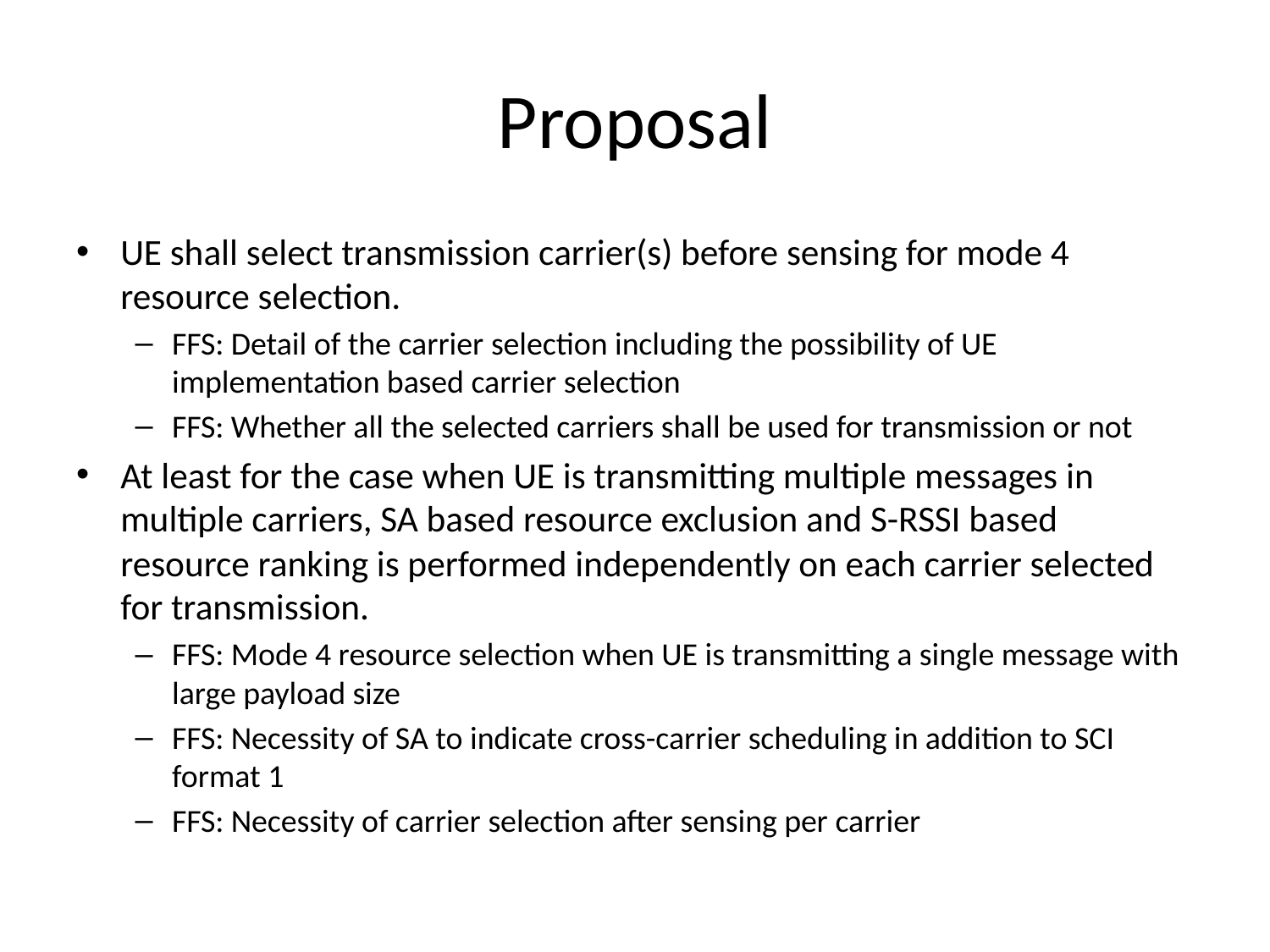

# Proposal
UE shall select transmission carrier(s) before sensing for mode 4 resource selection.
FFS: Detail of the carrier selection including the possibility of UE implementation based carrier selection
FFS: Whether all the selected carriers shall be used for transmission or not
At least for the case when UE is transmitting multiple messages in multiple carriers, SA based resource exclusion and S-RSSI based resource ranking is performed independently on each carrier selected for transmission.
FFS: Mode 4 resource selection when UE is transmitting a single message with large payload size
FFS: Necessity of SA to indicate cross-carrier scheduling in addition to SCI format 1
FFS: Necessity of carrier selection after sensing per carrier